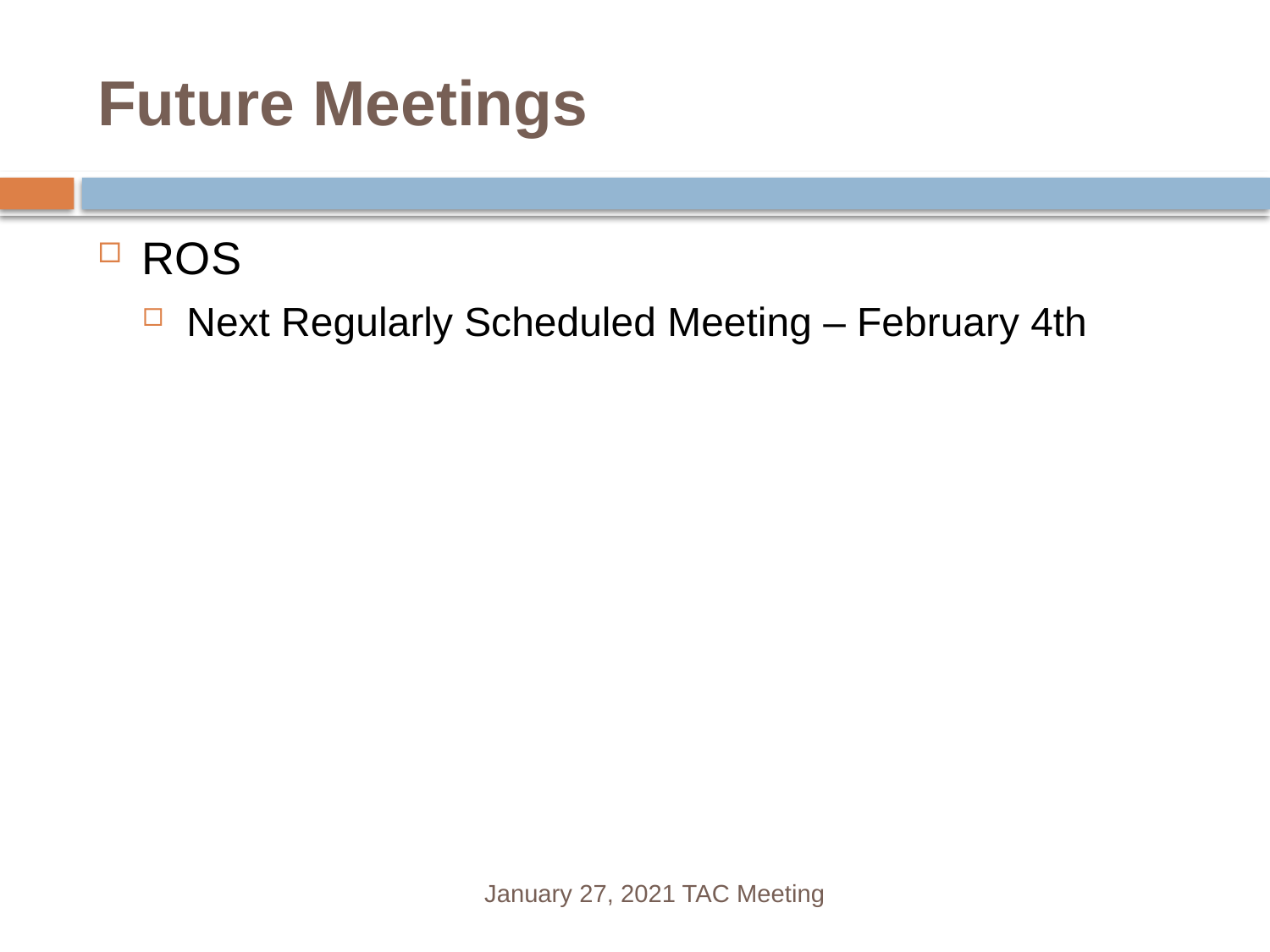

# Future Meetings
ROS
Next Regularly Scheduled Meeting – February 4th

January 27, 2021 TAC Meeting